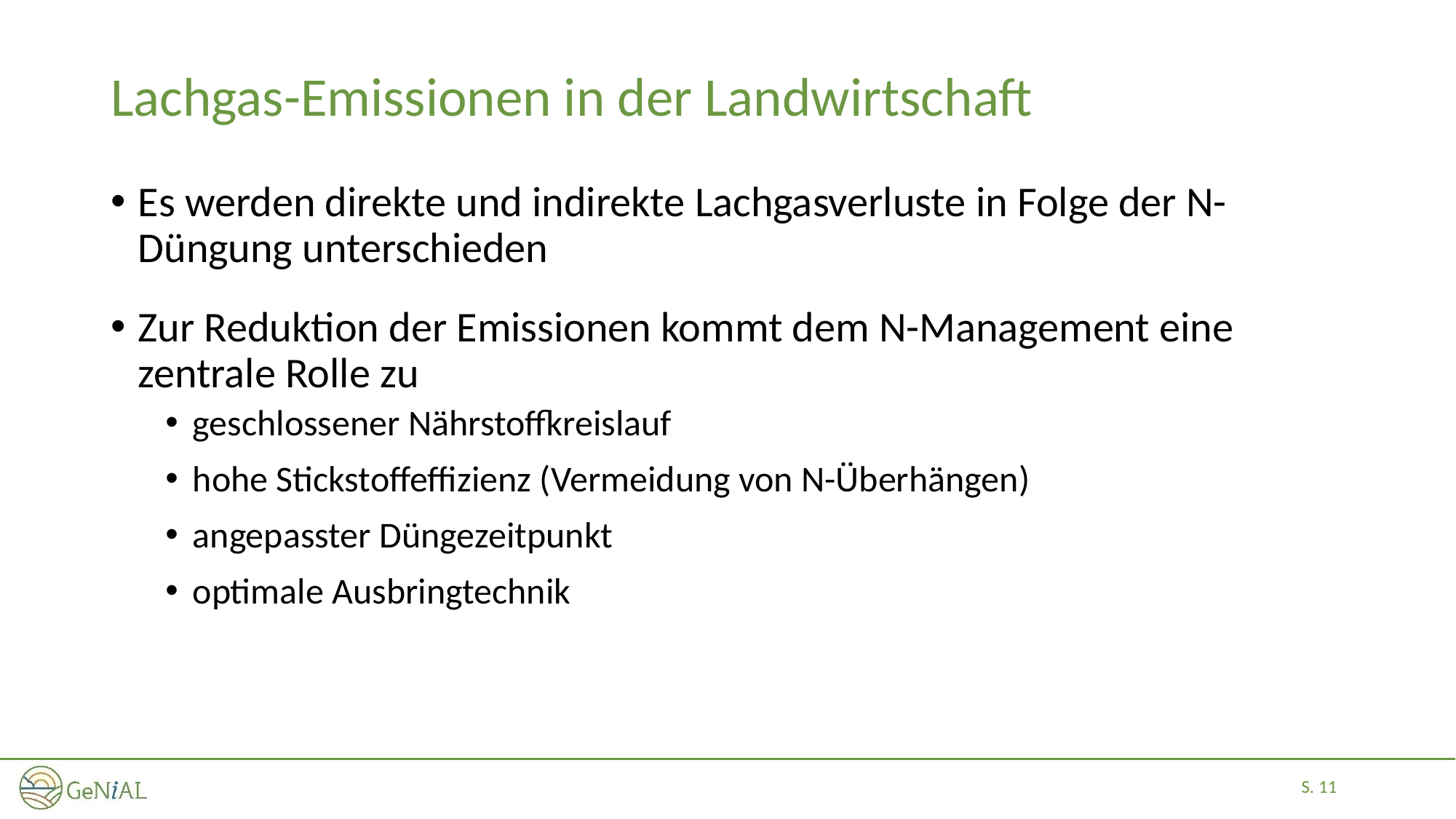

# Lachgas-Emissionen in der Landwirtschaft
Es werden direkte und indirekte Lachgasverluste in Folge der N-Düngung unterschieden
Zur Reduktion der Emissionen kommt dem N-Management eine zentrale Rolle zu
geschlossener Nährstoffkreislauf
hohe Stickstoffeffizienz (Vermeidung von N-Überhängen)
angepasster Düngezeitpunkt
optimale Ausbringtechnik